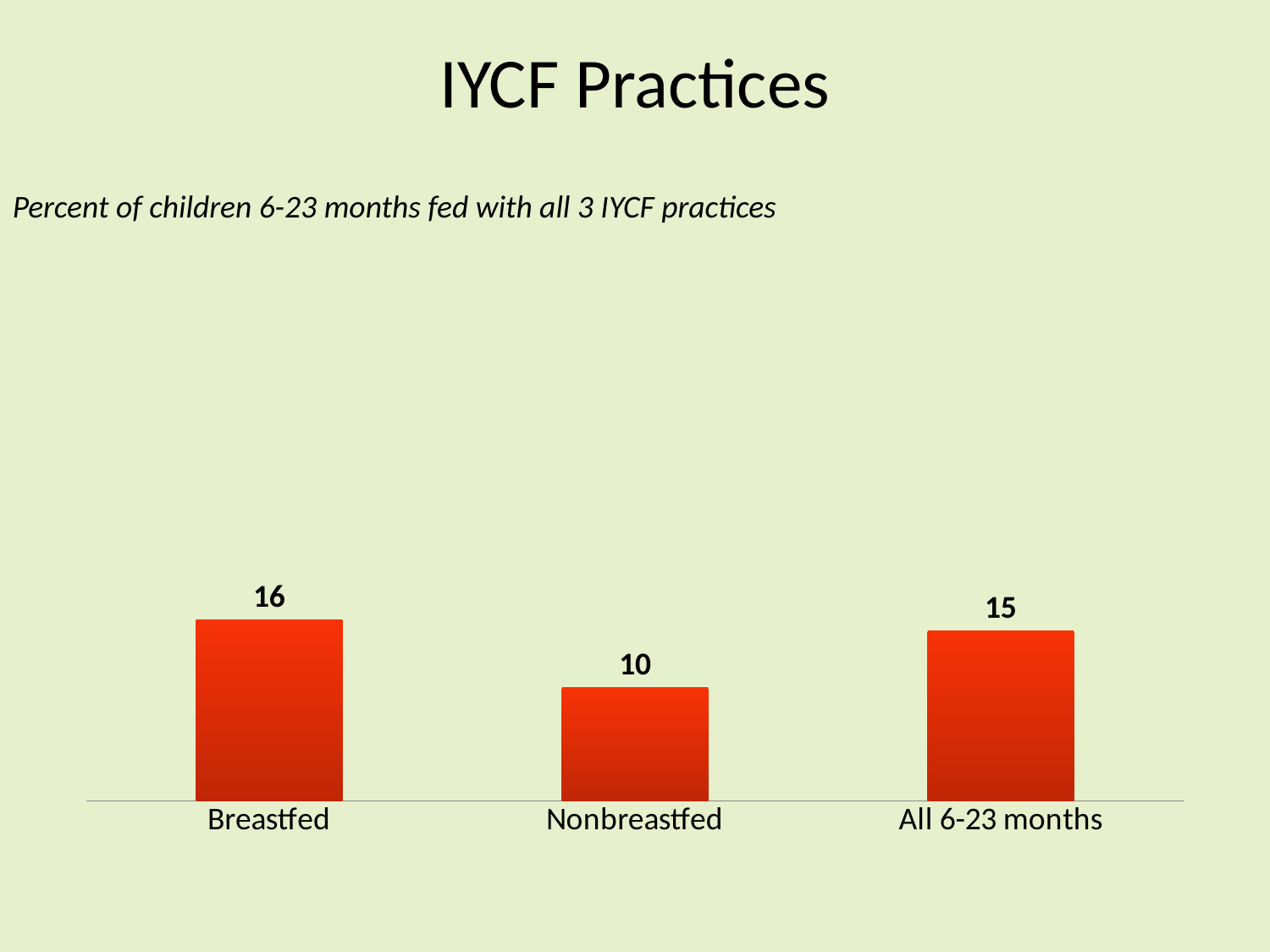

# IYCF Practices
Percent of children 6-23 months fed with all 3 IYCF practices

### Chart

| Category | Series 1 |
|---|---|
| Breastfed | 16.0 |
| Nonbreastfed | 10.0 |
| All 6-23 months | 15.0 |